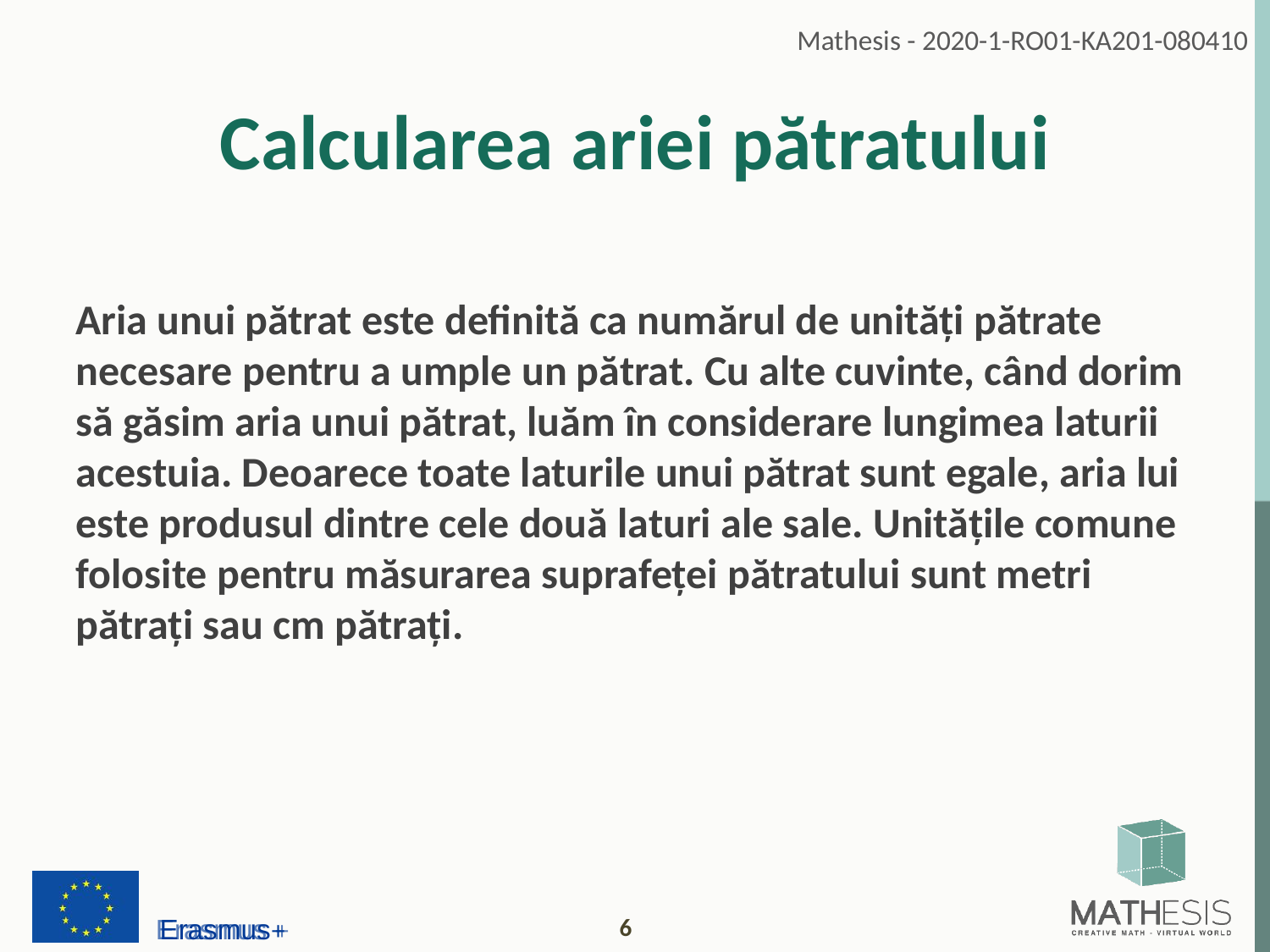

# Calcularea ariei pătratului
Aria unui pătrat este definită ca numărul de unități pătrate necesare pentru a umple un pătrat. Cu alte cuvinte, când dorim să găsim aria unui pătrat, luăm în considerare lungimea laturii acestuia. Deoarece toate laturile unui pătrat sunt egale, aria lui este produsul dintre cele două laturi ale sale. Unitățile comune folosite pentru măsurarea suprafeței pătratului sunt metri pătrați sau cm pătrați.